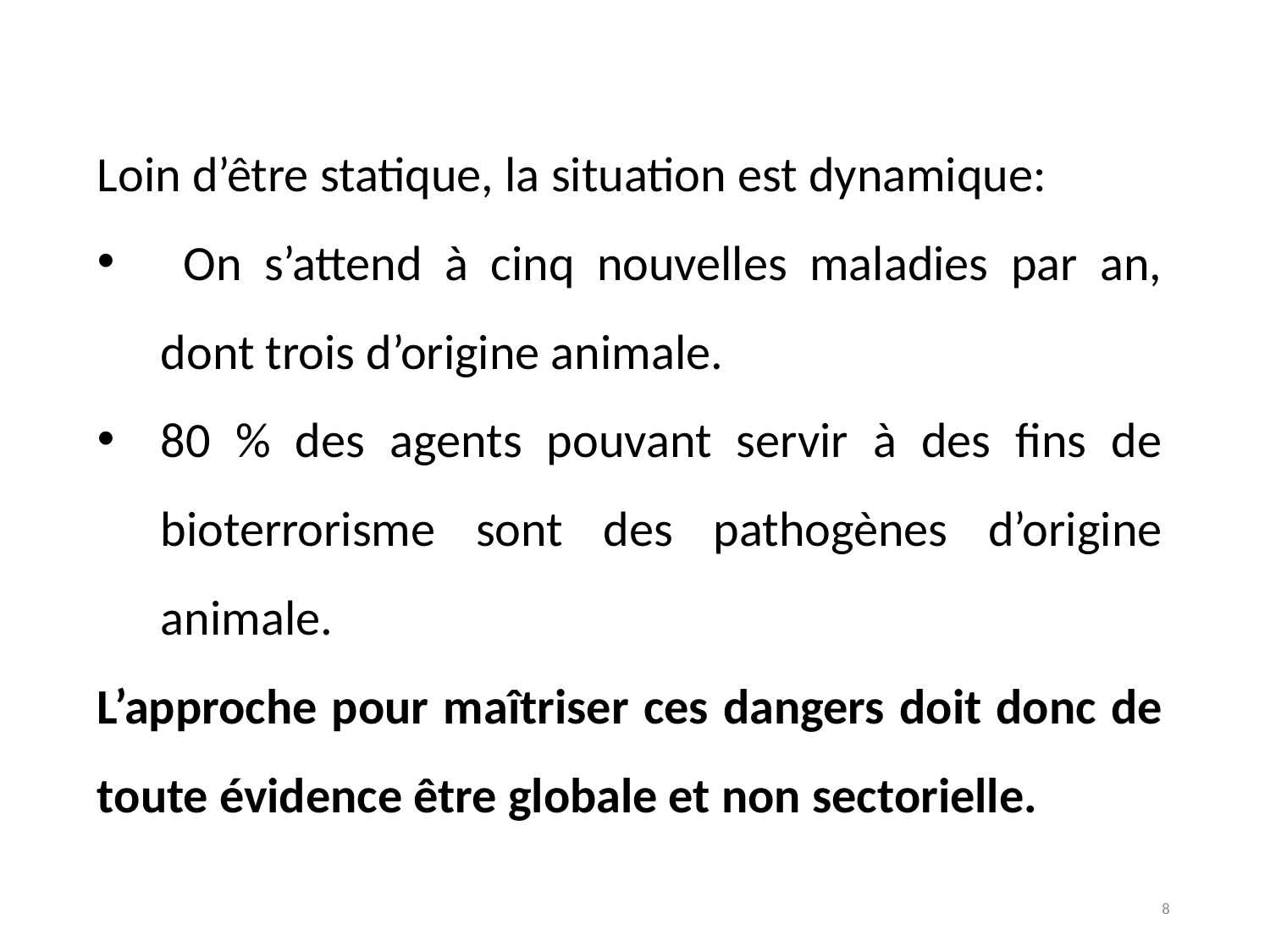

Loin d’être statique, la situation est dynamique:
 On s’attend à cinq nouvelles maladies par an, dont trois d’origine animale.
80 % des agents pouvant servir à des fins de bioterrorisme sont des pathogènes d’origine animale.
L’approche pour maîtriser ces dangers doit donc de toute évidence être globale et non sectorielle.
8